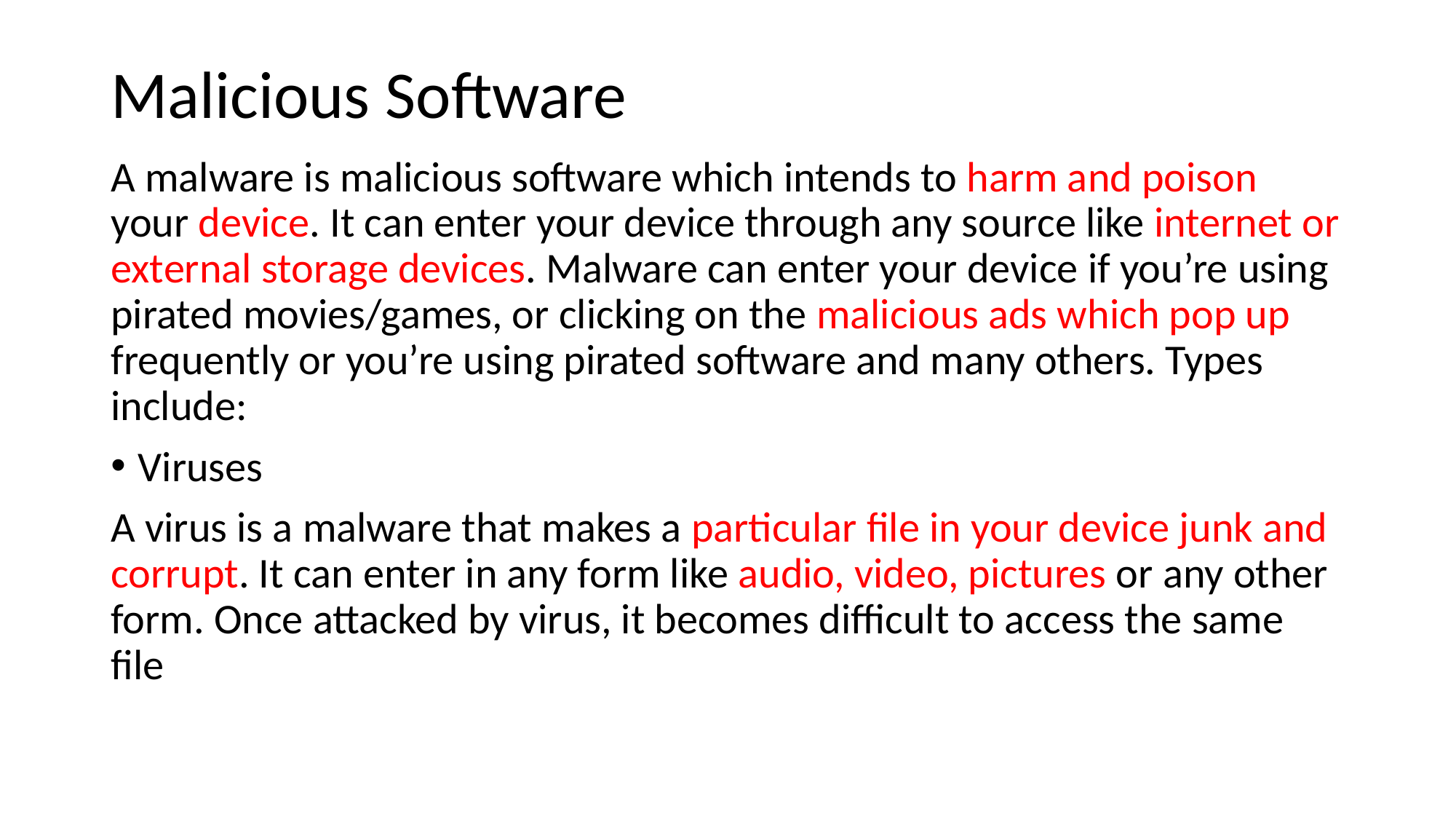

# Malicious Software
A malware is malicious software which intends to harm and poison your device. It can enter your device through any source like internet or external storage devices. Malware can enter your device if you’re using pirated movies/games, or clicking on the malicious ads which pop up frequently or you’re using pirated software and many others. Types include:
Viruses
A virus is a malware that makes a particular file in your device junk and corrupt. It can enter in any form like audio, video, pictures or any other form. Once attacked by virus, it becomes difficult to access the same file